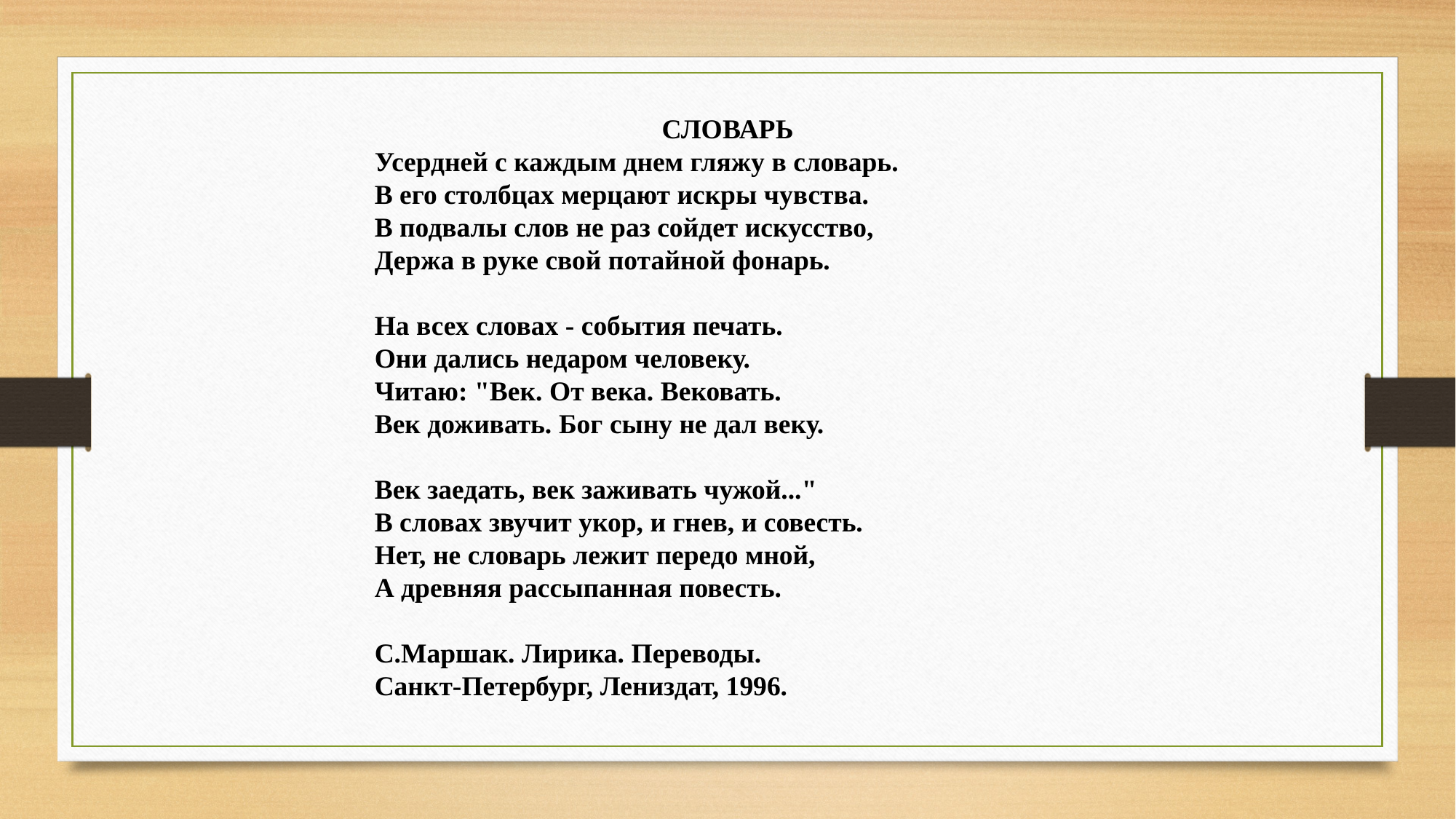

СЛОВАРЬ
Усердней с каждым днем гляжу в словарь.
В его столбцах мерцают искры чувства.
В подвалы слов не раз сойдет искусство,
Держа в руке свой потайной фонарь.

На всех словах - события печать.
Они дались недаром человеку.
Читаю: "Век. От века. Вековать.
Век доживать. Бог сыну не дал веку.

Век заедать, век заживать чужой..."
В словах звучит укор, и гнев, и совесть.
Нет, не словарь лежит передо мной,
А древняя рассыпанная повесть.

С.Маршак. Лирика. Переводы.
Санкт-Петербург, Лениздат, 1996.